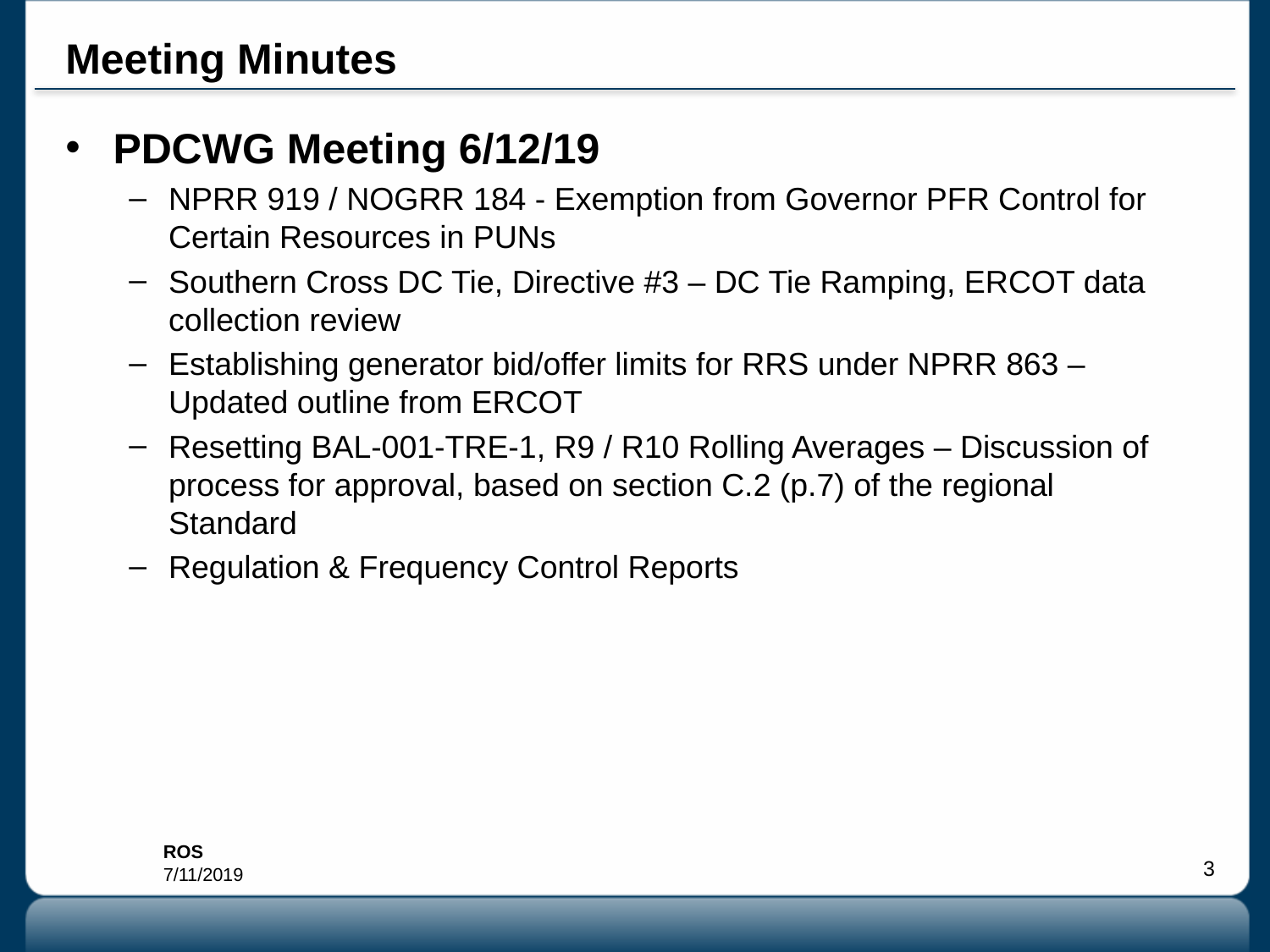

# Meeting Minutes
PDCWG Meeting 6/12/19
NPRR 919 / NOGRR 184 - Exemption from Governor PFR Control for Certain Resources in PUNs
Southern Cross DC Tie, Directive #3 – DC Tie Ramping, ERCOT data collection review
Establishing generator bid/offer limits for RRS under NPRR 863 – Updated outline from ERCOT
Resetting BAL-001-TRE-1, R9 / R10 Rolling Averages – Discussion of process for approval, based on section C.2 (p.7) of the regional Standard
Regulation & Frequency Control Reports